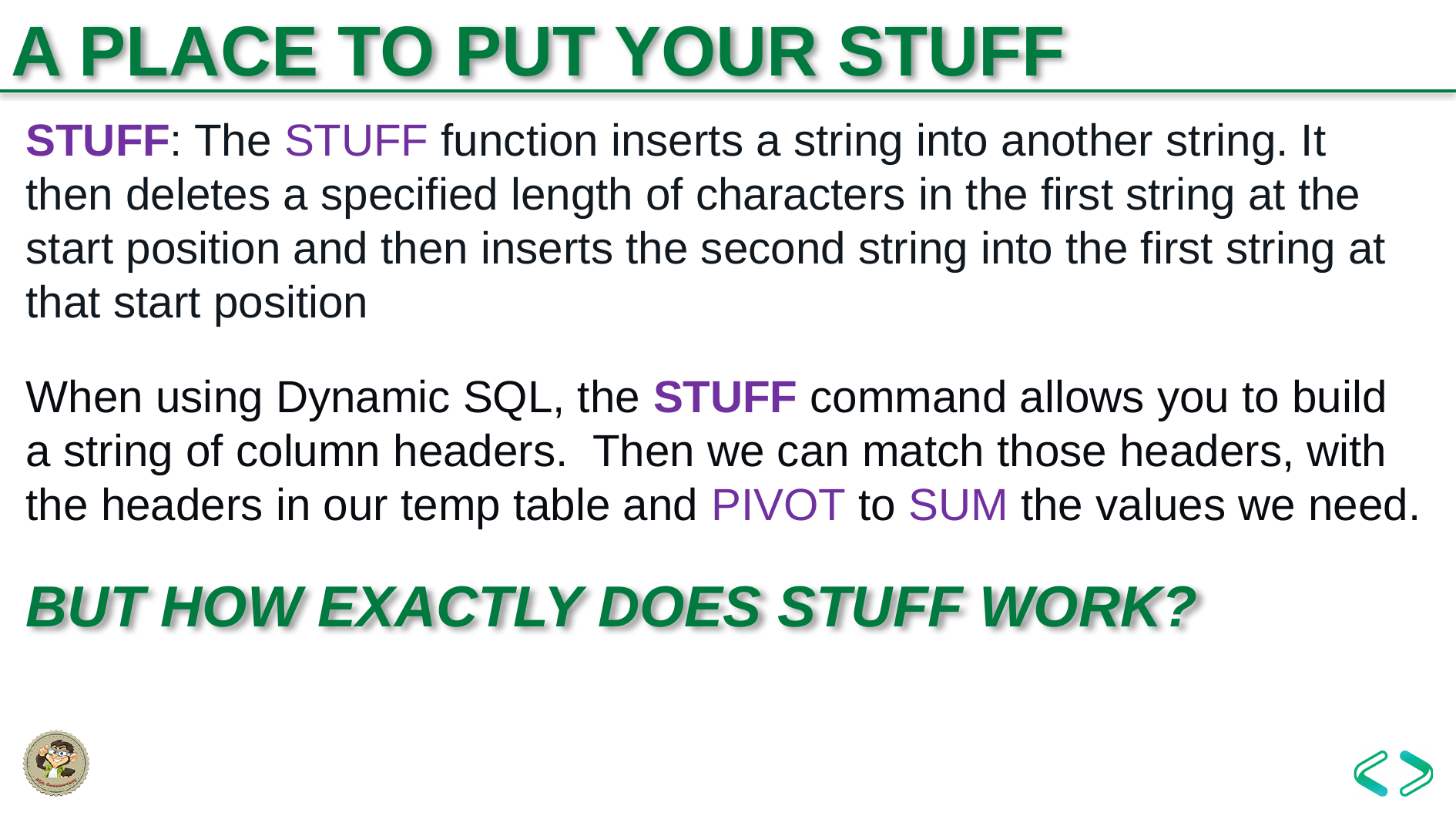

A PLACE TO PUT YOUR STUFF
STUFF: The STUFF function inserts a string into another string. It then deletes a specified length of characters in the first string at the start position and then inserts the second string into the first string at that start position
When using Dynamic SQL, the STUFF command allows you to build a string of column headers.  Then we can match those headers, with the headers in our temp table and PIVOT to SUM the values we need.
BUT HOW EXACTLY DOES STUFF WORK?